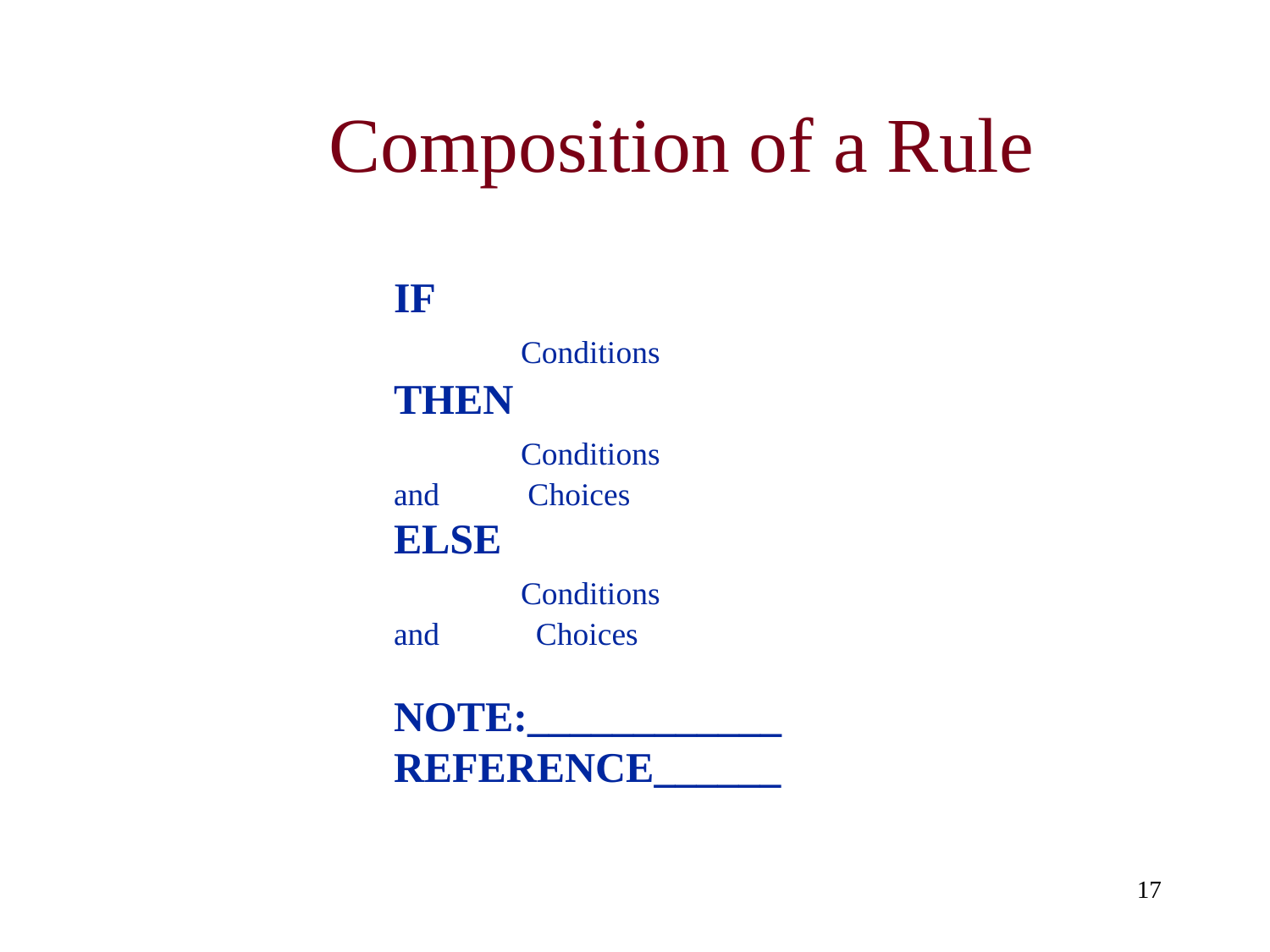

# Composition of a Rule
IF
	Conditions
THEN
	Conditions
and           Choices
ELSE
	Conditions
and            Choices

NOTE:____________
REFERENCE______
17